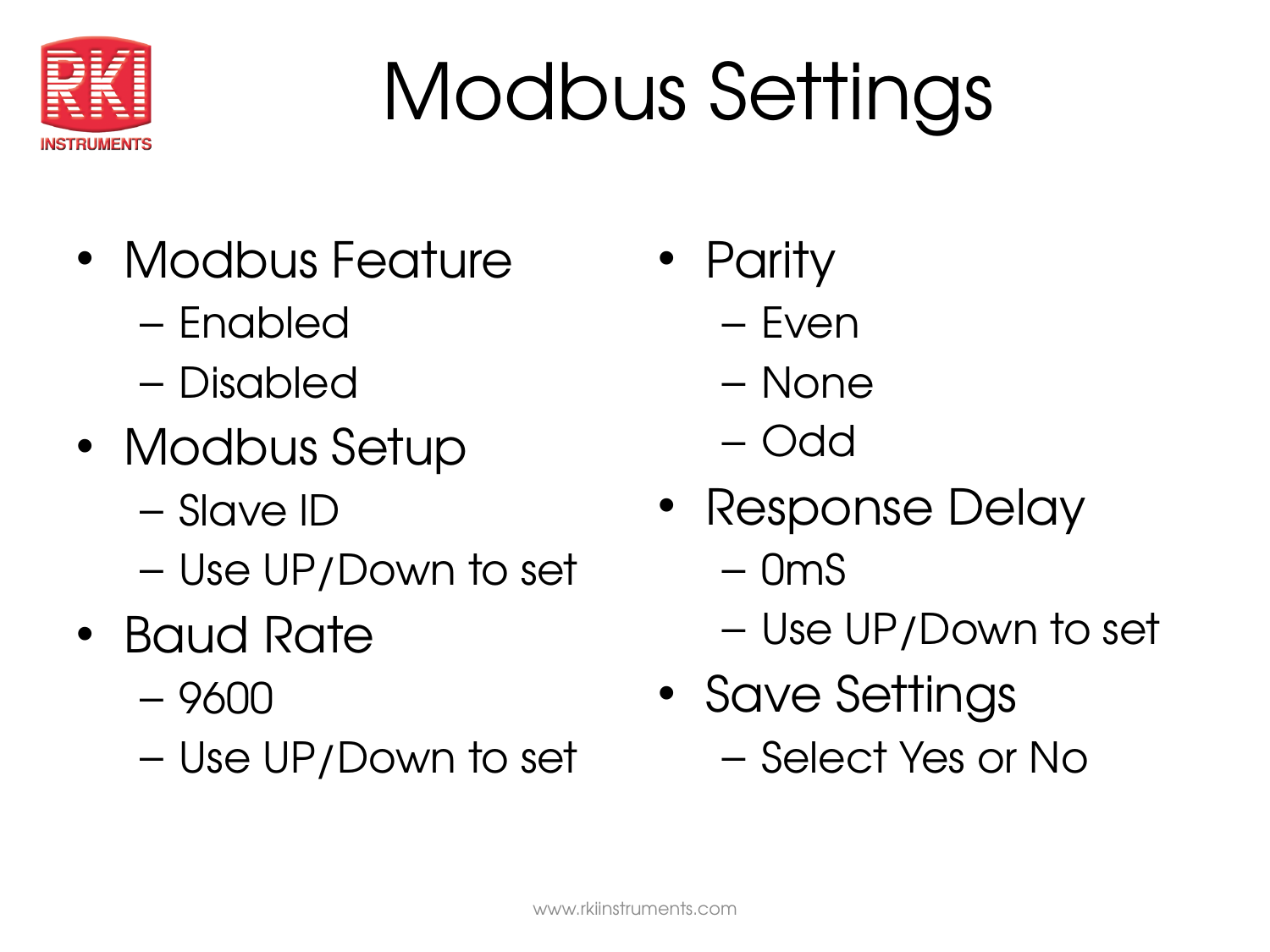

# Modbus Settings
Modbus Feature
Enabled
Disabled
Modbus Setup
Slave ID
Use UP/Down to set
Baud Rate
9600
Use UP/Down to set

Parity
Even
None
Odd
Response Delay
0mS
Use UP/Down to set
Save Settings
Select Yes or No
www.rkiinstruments.com